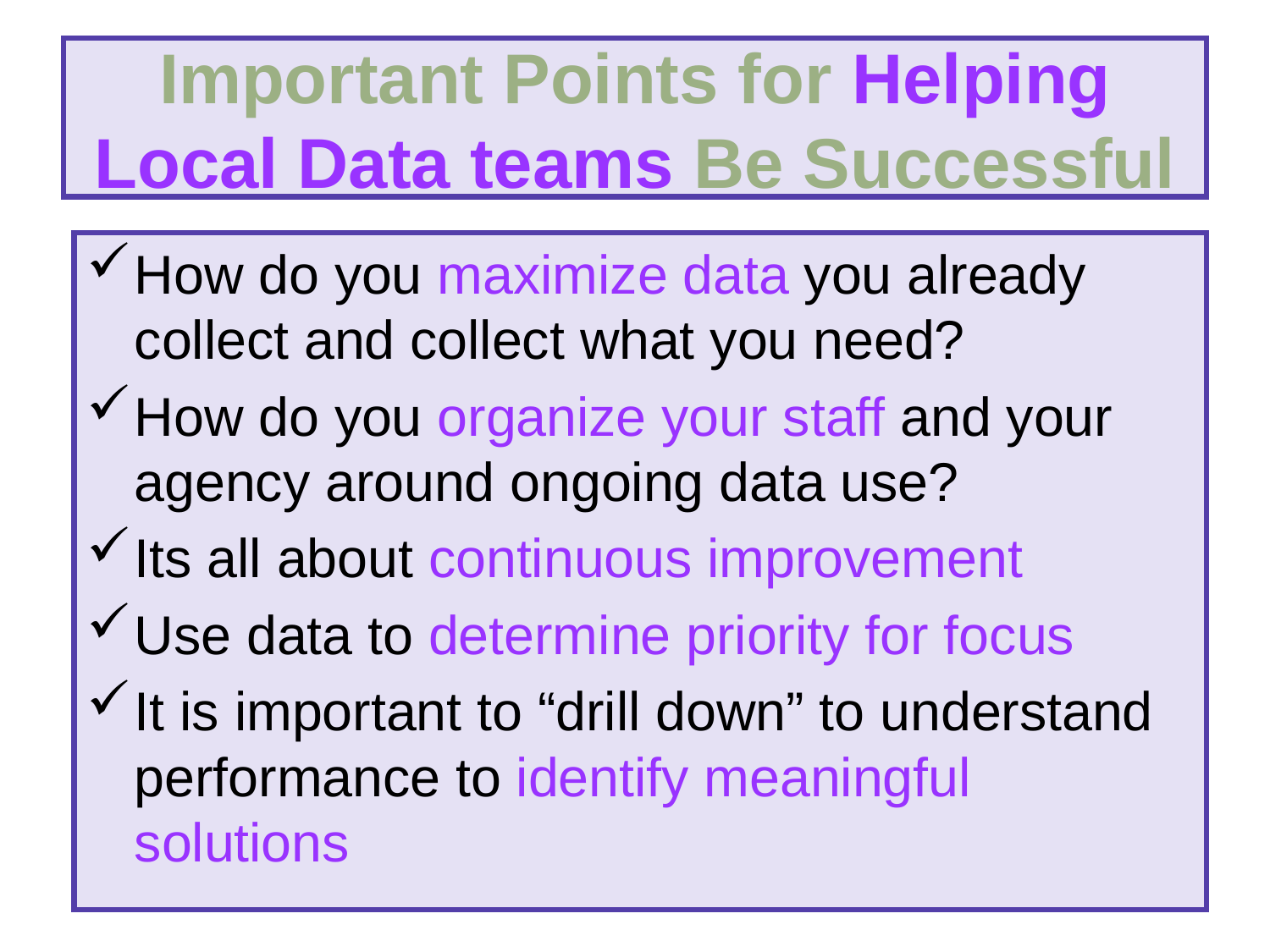

Important Points for Helping Local Data teams Be Successful
How do you maximize data you already collect and collect what you need?
How do you organize your staff and your agency around ongoing data use?
Its all about continuous improvement
Use data to determine priority for focus
It is important to “drill down” to understand performance to identify meaningful solutions